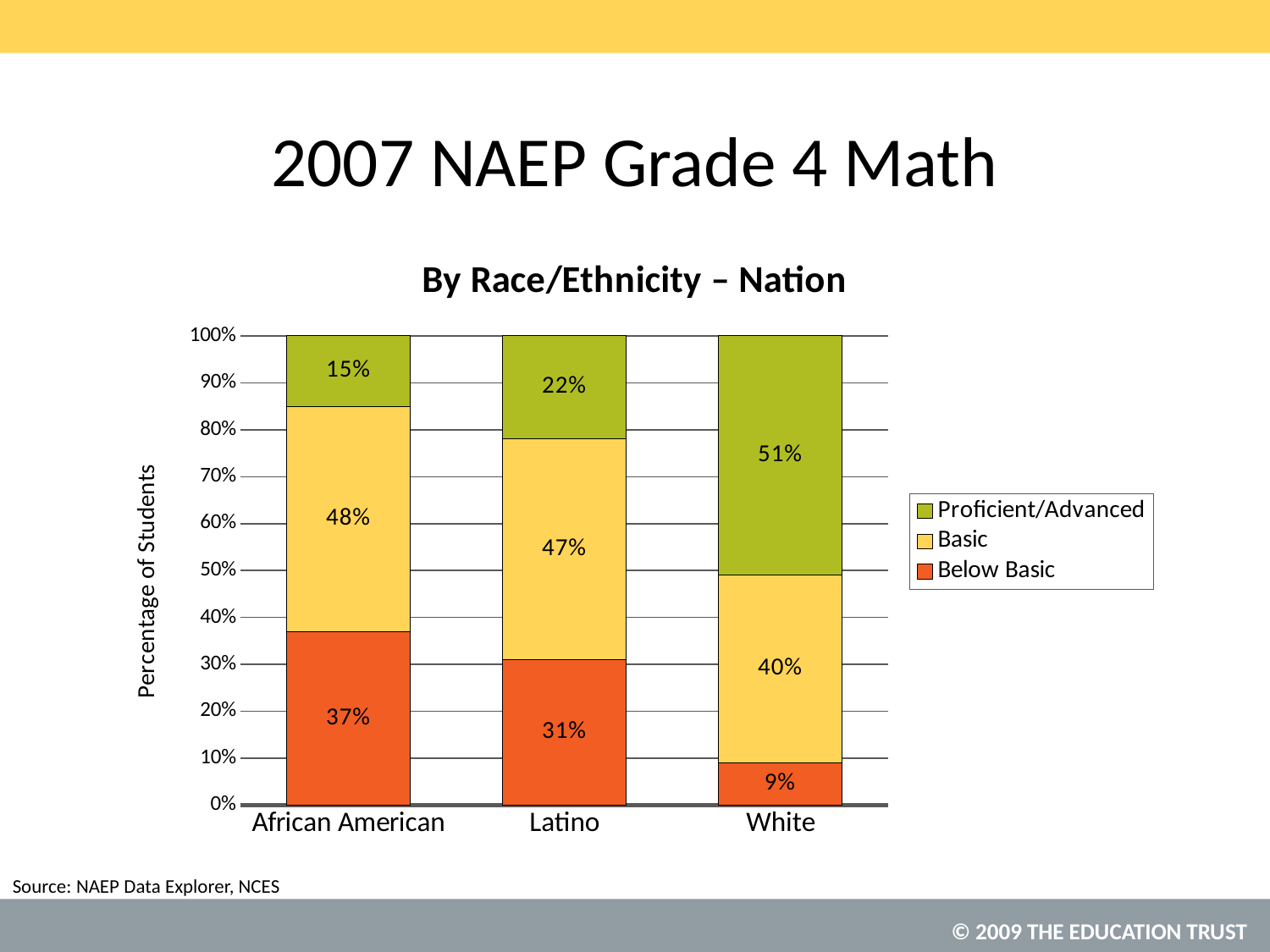

# 2007 NAEP Grade 4 Math

### Chart: By Race/Ethnicity – Nation

| Category | Below Basic | Basic | Proficient/Advanced |
|---|---|---|---|
| African American | 0.3700000000000004 | 0.4800000000000003 | 0.15000000000000024 |
| Latino | 0.3100000000000024 | 0.4700000000000001 | 0.22 |
| White | 0.09000000000000002 | 0.4 | 0.51 |
NAEP Data Explorer, NCES